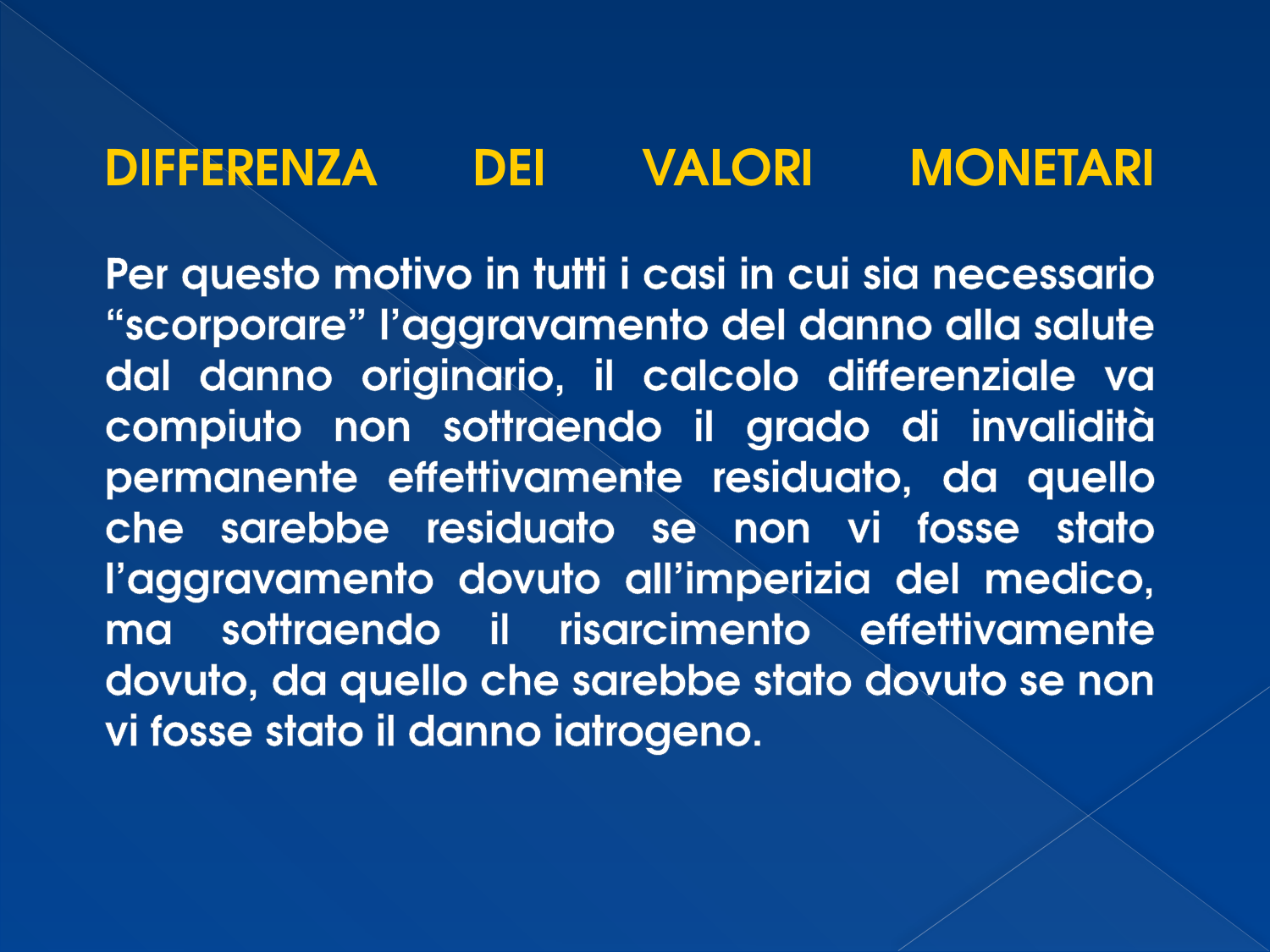

# DIFFERENZA DEI VALORI MONETARI Per questo motivo in tutti i casi in cui sia necessario “scorporare” l’aggravamento del danno alla salute dal danno originario, il calcolo differenziale va compiuto non sottraendo il grado di invalidità permanente effettivamente residuato, da quello che sarebbe residuato se non vi fosse stato l’aggravamento dovuto all’imperizia del medico, ma sottraendo il risarcimento effettivamente dovuto, da quello che sarebbe stato dovuto se non vi fosse stato il danno iatrogeno.